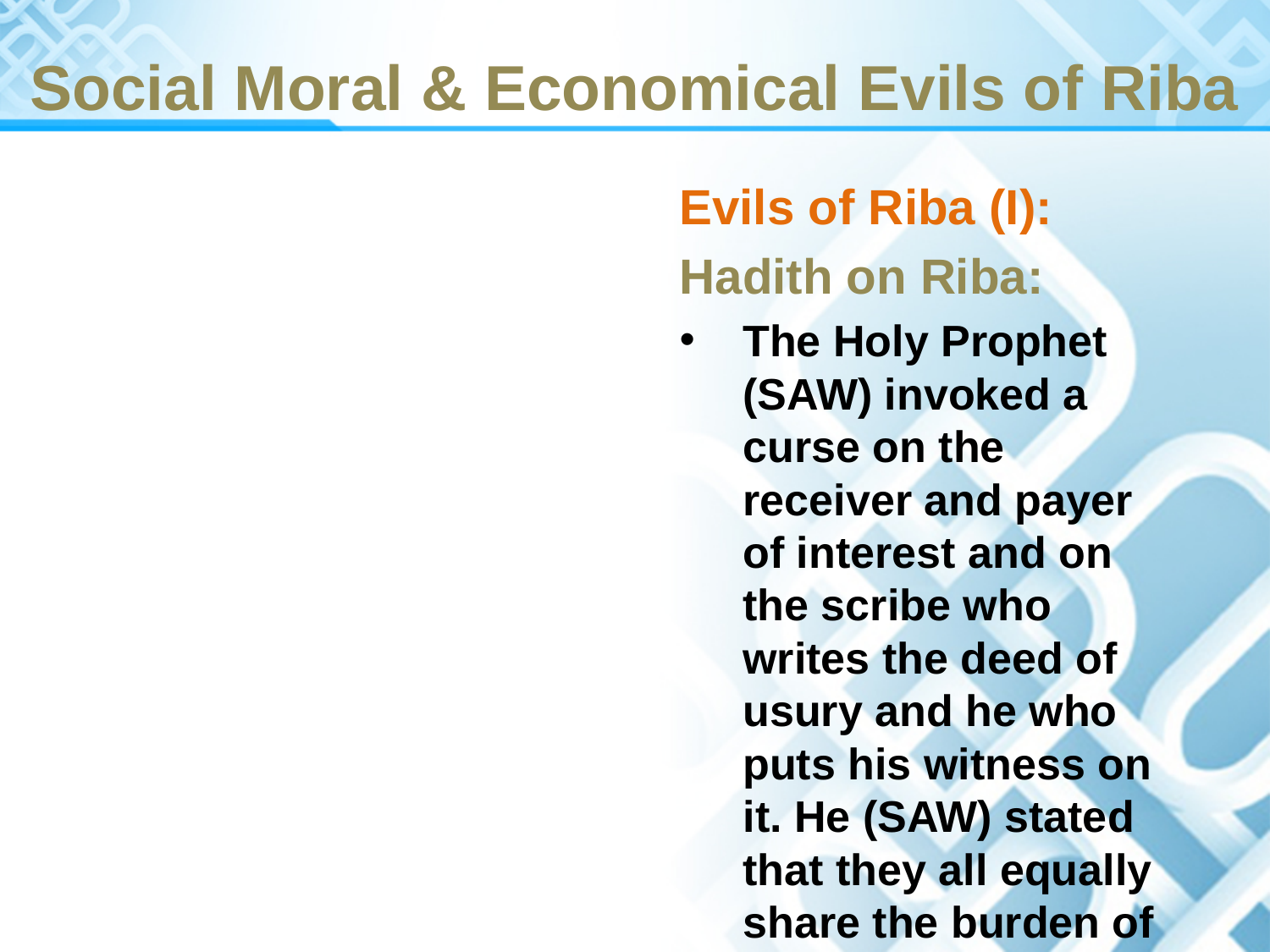

Social Moral & Economical Evils of Riba
Evils of Riba (I):
Hadith on Riba:
The Holy Prophet (SAW) invoked a curse on the receiver and payer of interest and on the scribe who writes the deed of usury and he who puts his witness on it. He (SAW) stated that they all equally share the burden of sin.